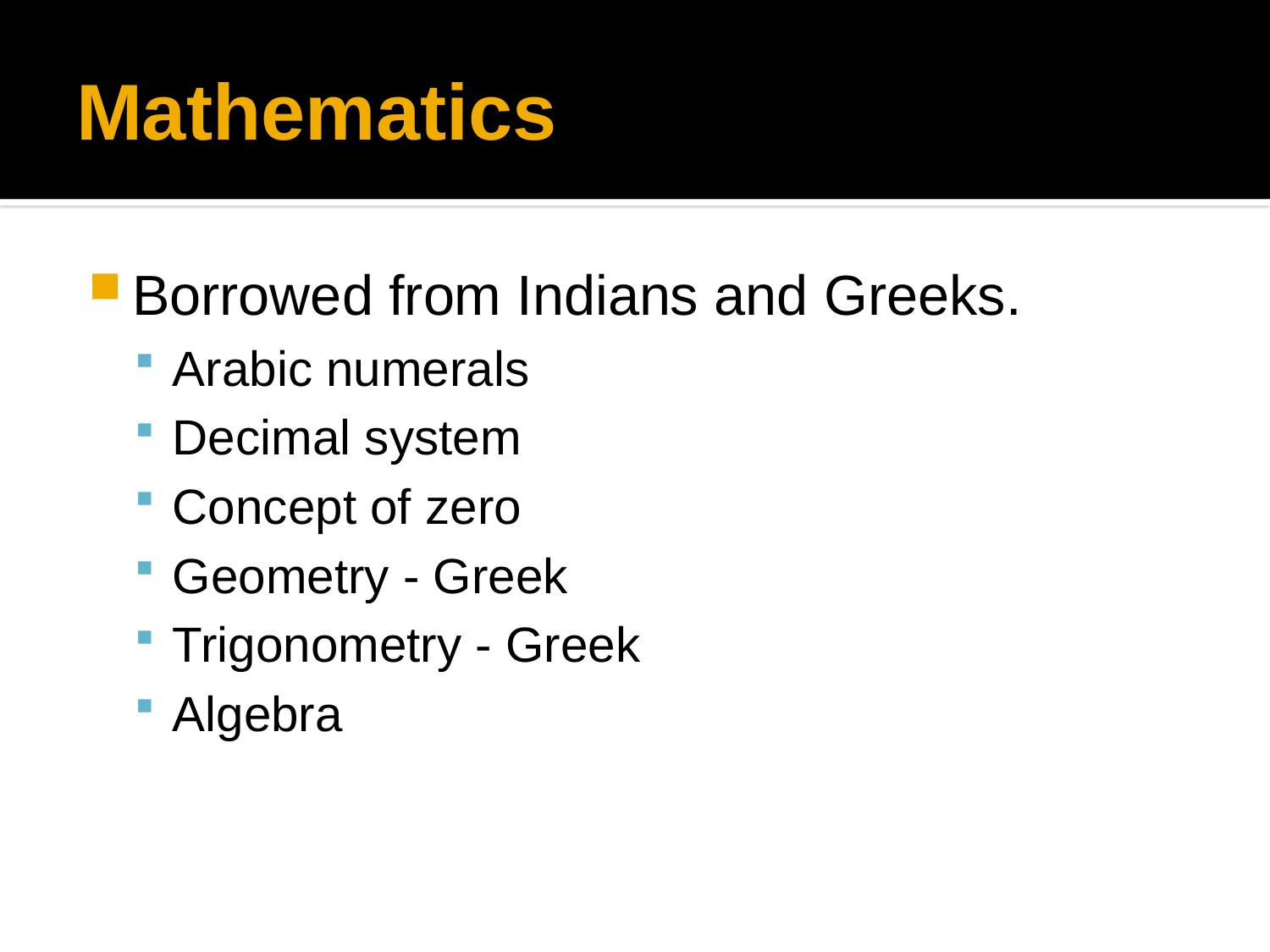

# Mathematics
Borrowed from Indians and Greeks.
Arabic numerals
Decimal system
Concept of zero
Geometry - Greek
Trigonometry - Greek
Algebra